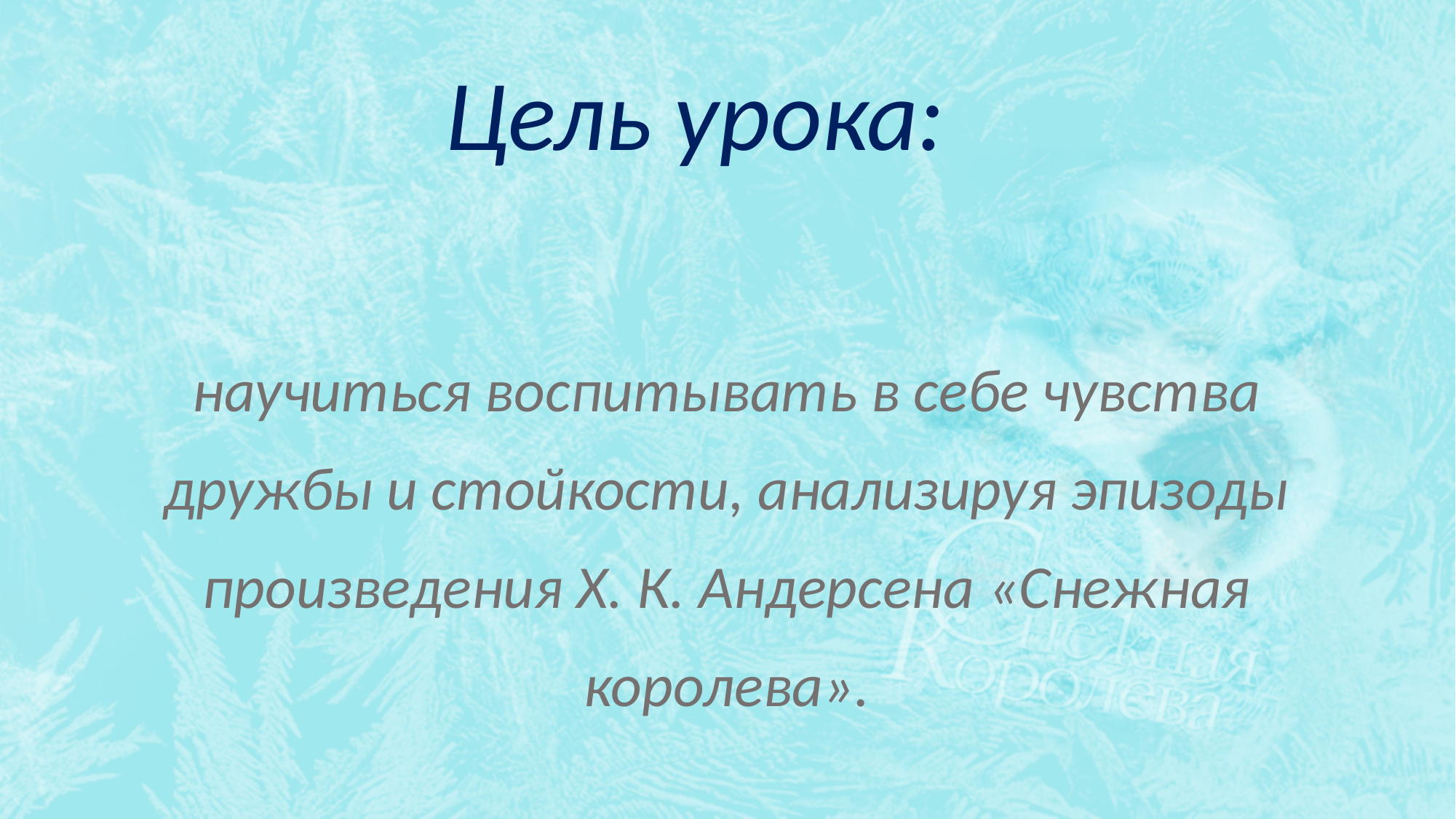

# Цель урока:
научиться воспитывать в себе чувства дружбы и стойкости, анализируя эпизоды произведения Х. К. Андерсена «Снежная королева».